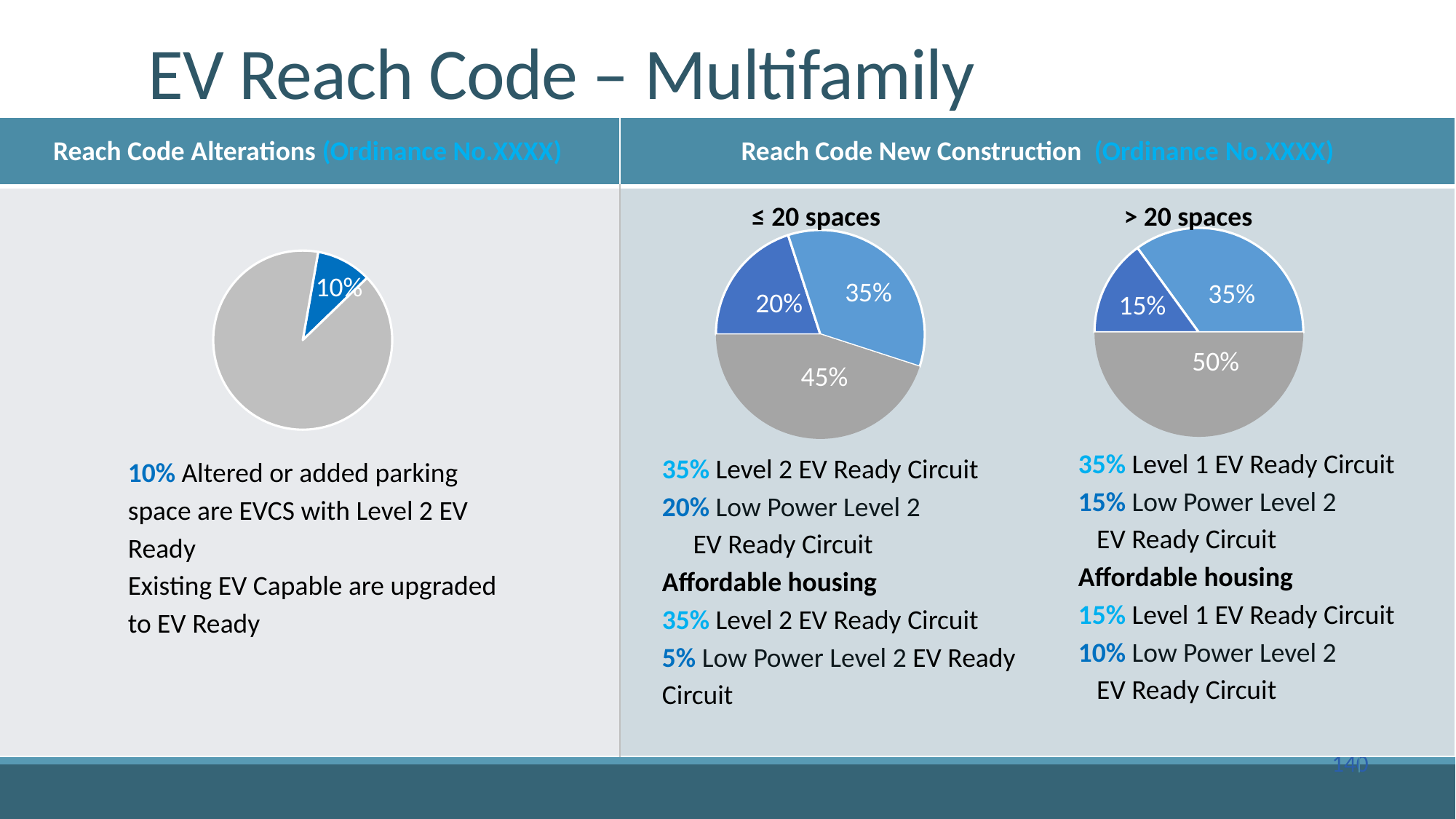

# EV Reach Code – Multifamily
| Reach Code Alterations (Ordinance No.XXXX) | Reach Code New Construction (Ordinance No.XXXX) |
| --- | --- |
|  |  |
≤ 20 spaces

> 20 spaces

### Chart

| Category |  |
|---|---|

### Chart

| Category |  |
|---|---|

### Chart

| Category |  |
|---|---|
10%
35%
35%
20%
15%
50%
45%
35% Level 1 EV Ready Circuit
15% Low Power Level 2
   EV Ready Circuit
Affordable housing
15% Level 1 EV Ready Circuit
10% Low Power Level 2
   EV Ready Circuit

35% Level 2 EV Ready Circuit
20% Low Power Level 2
     EV Ready Circuit
Affordable housing
35% Level 2 EV Ready Circuit
5% Low Power Level 2 EV Ready Circuit

10% Altered or added parking space are EVCS with Level 2 EV Ready
Existing EV Capable are upgraded to EV Ready